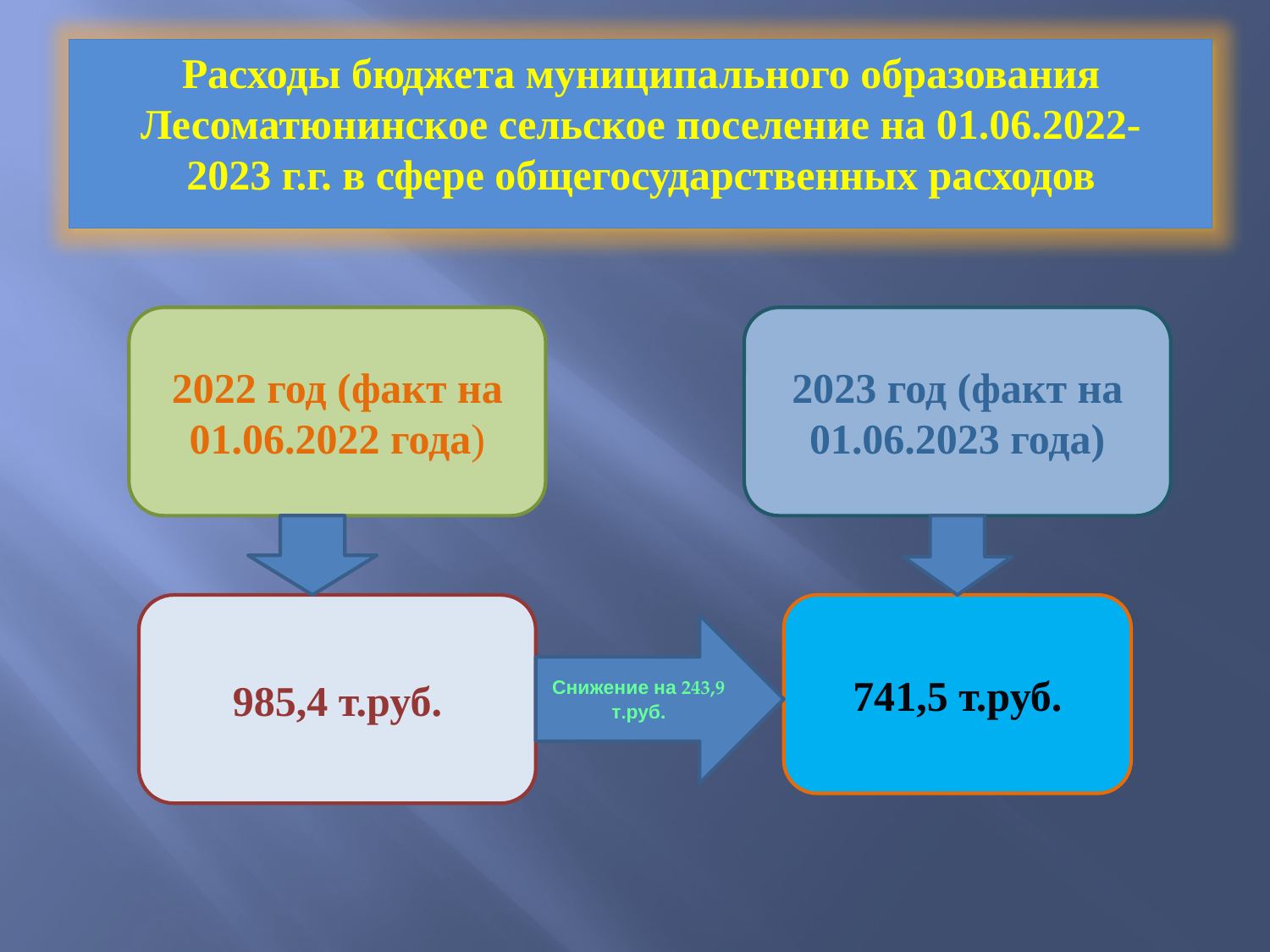

Расходы бюджета муниципального образования Лесоматюнинское сельское поселение на 01.06.2022-
2023 г.г. в сфере общегосударственных расходов
2022 год (факт на 01.06.2022 года)
2023 год (факт на 01.06.2023 года)

985,4 т.руб.
741,5 т.руб.
Снижение на 243,9 т.руб.